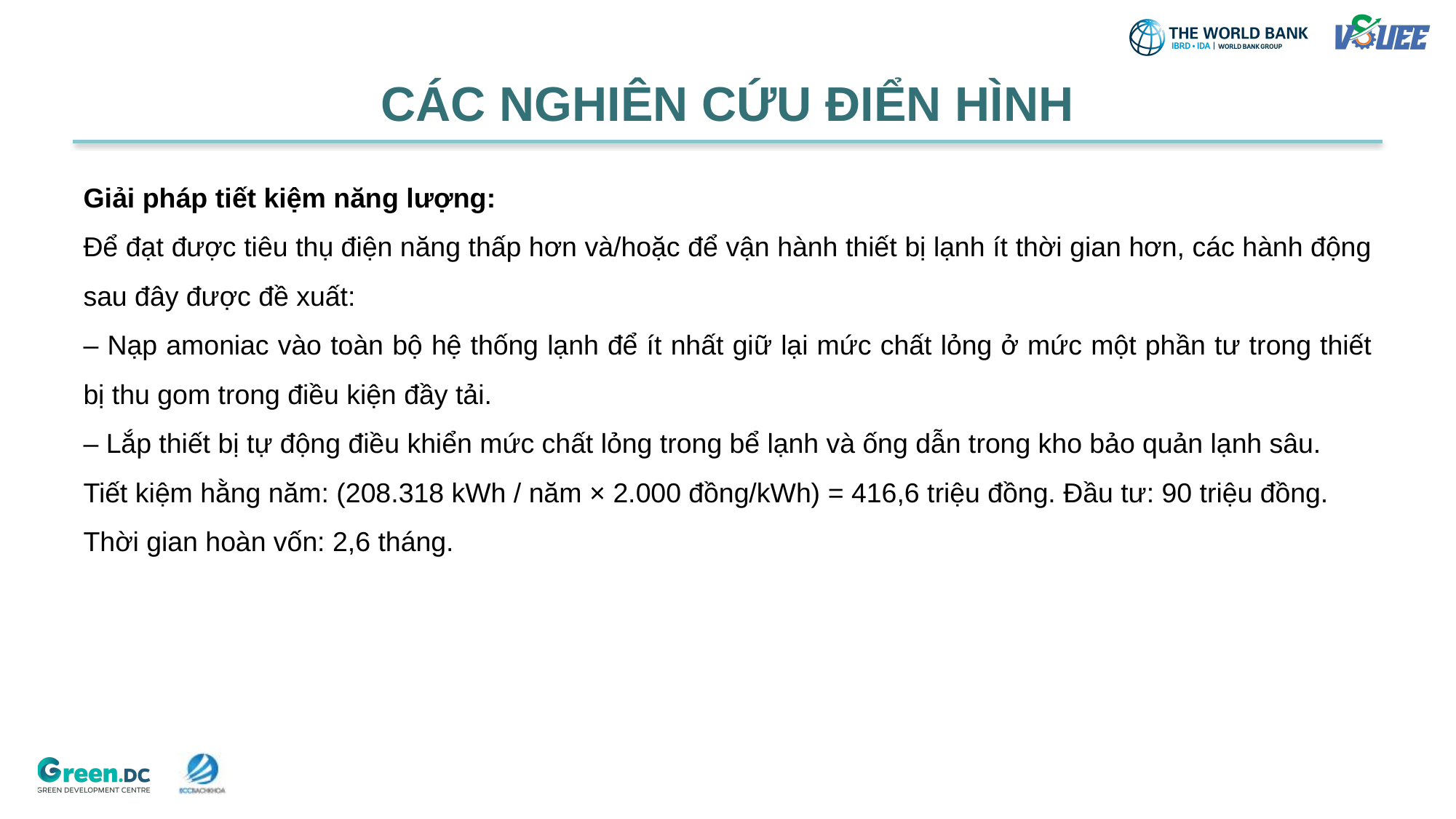

# CÁC NGHIÊN CỨU ĐIỂN HÌNH
Giải pháp tiết kiệm năng lượng:
Để đạt được tiêu thụ điện năng thấp hơn và/hoặc để vận hành thiết bị lạnh ít thời gian hơn, các hành động sau đây được đề xuất:
– Nạp amoniac vào toàn bộ hệ thống lạnh để ít nhất giữ lại mức chất lỏng ở mức một phần tư trong thiết bị thu gom trong điều kiện đầy tải.
– Lắp thiết bị tự động điều khiển mức chất lỏng trong bể lạnh và ống dẫn trong kho bảo quản lạnh sâu.
Tiết kiệm hằng năm: (208.318 kWh / năm × 2.000 đồng/kWh) = 416,6 triệu đồng. Đầu tư: 90 triệu đồng.
Thời gian hoàn vốn: 2,6 tháng.